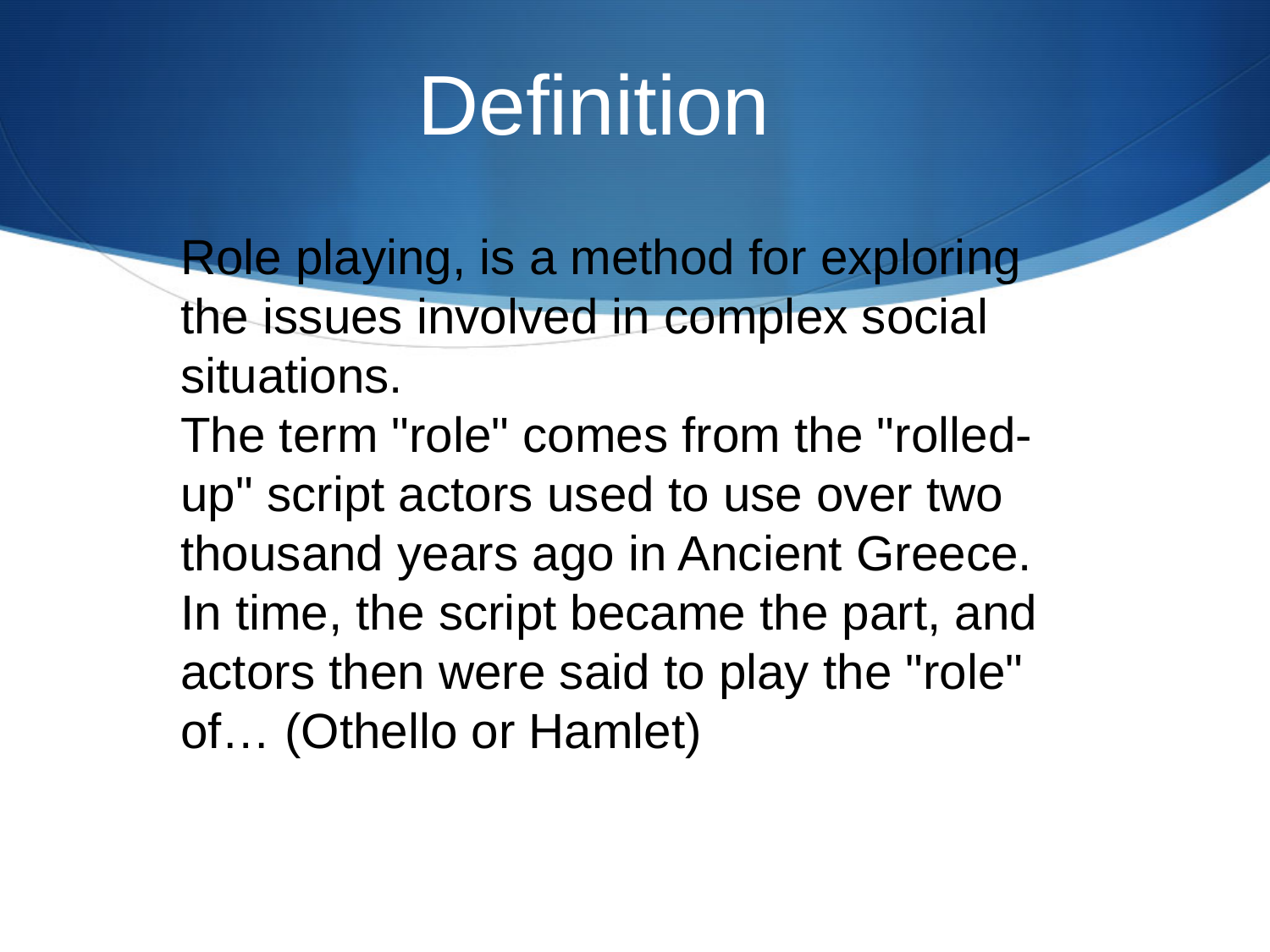

Definition

Role playing, is a method for exploring the issues involved in complex social situations.
The term "role" comes from the "rolled-up" script actors used to use over two thousand years ago in Ancient Greece. In time, the script became the part, and actors then were said to play the "role" of… (Othello or Hamlet)